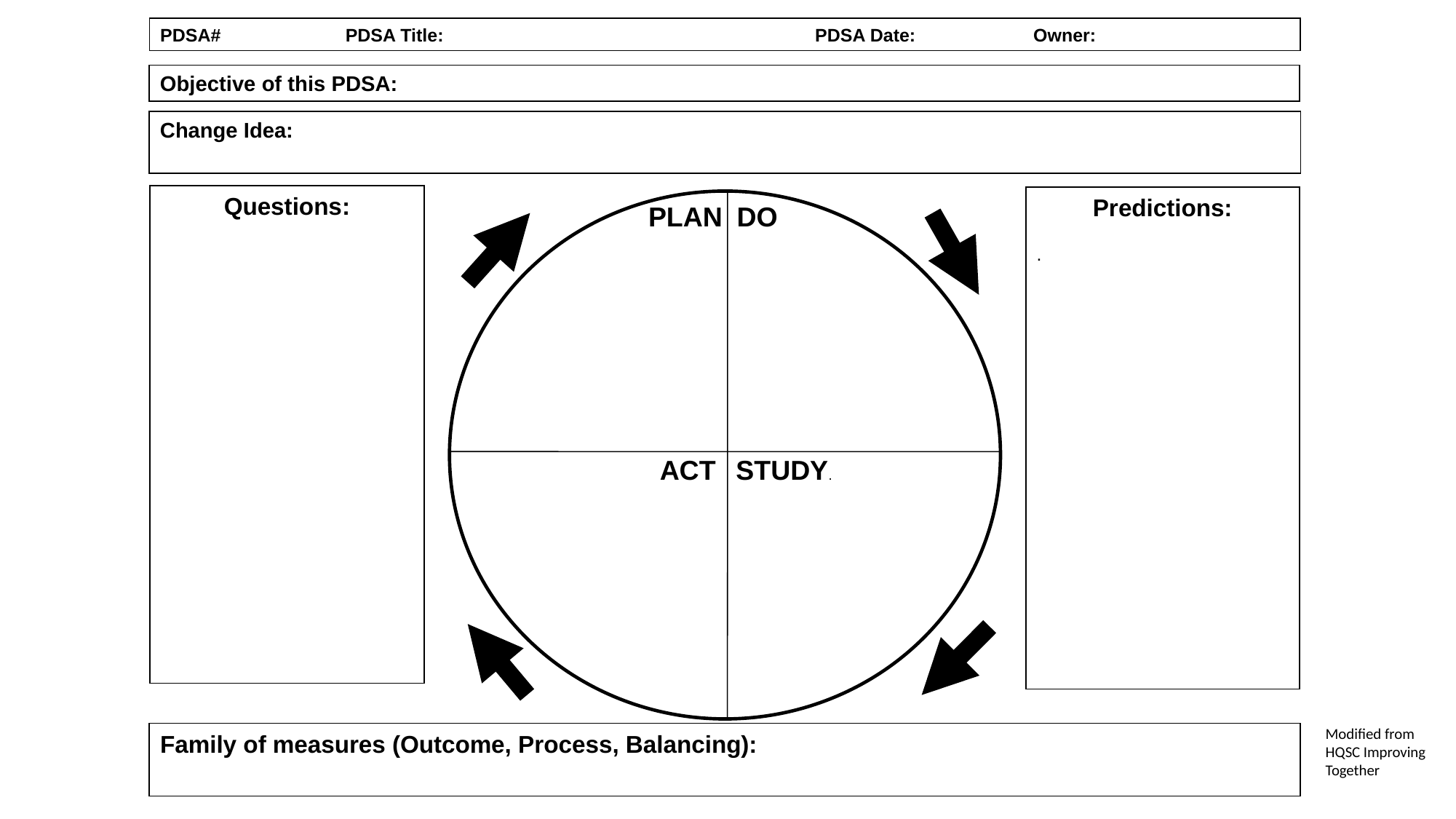

PDSA# 	               PDSA Title:  				PDSA Date: 		Owner:
Objective of this PDSA:
Change Idea:

Questions:

Predictions:

.

DO
PLAN

ACT

STUDY.

Modified from HQSC Improving Together
Family of measures (Outcome, Process, Balancing):